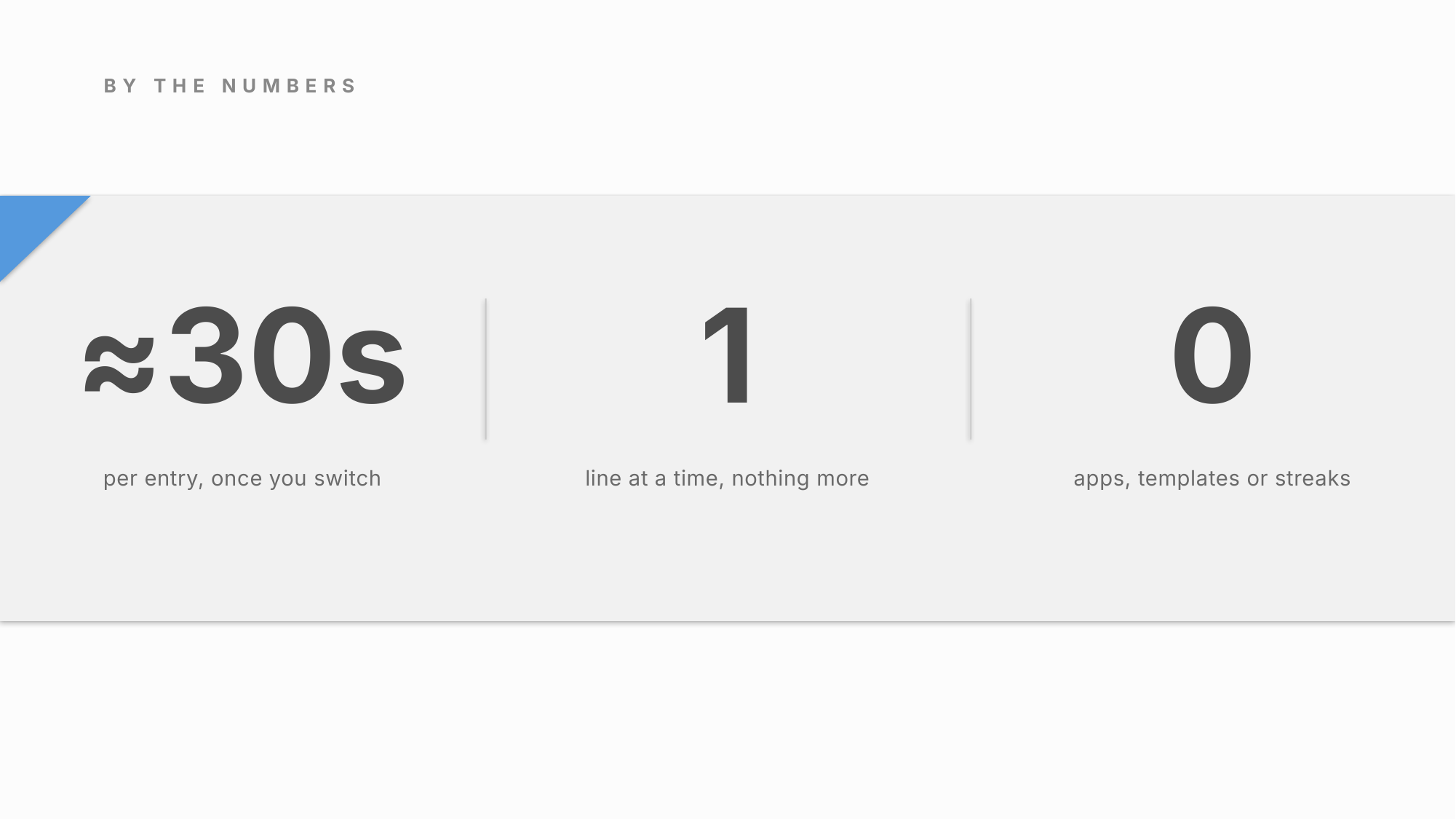

BY THE NUMBERS

≈30s
1
0

per entry, once you switch
line at a time, nothing more
apps, templates or streaks